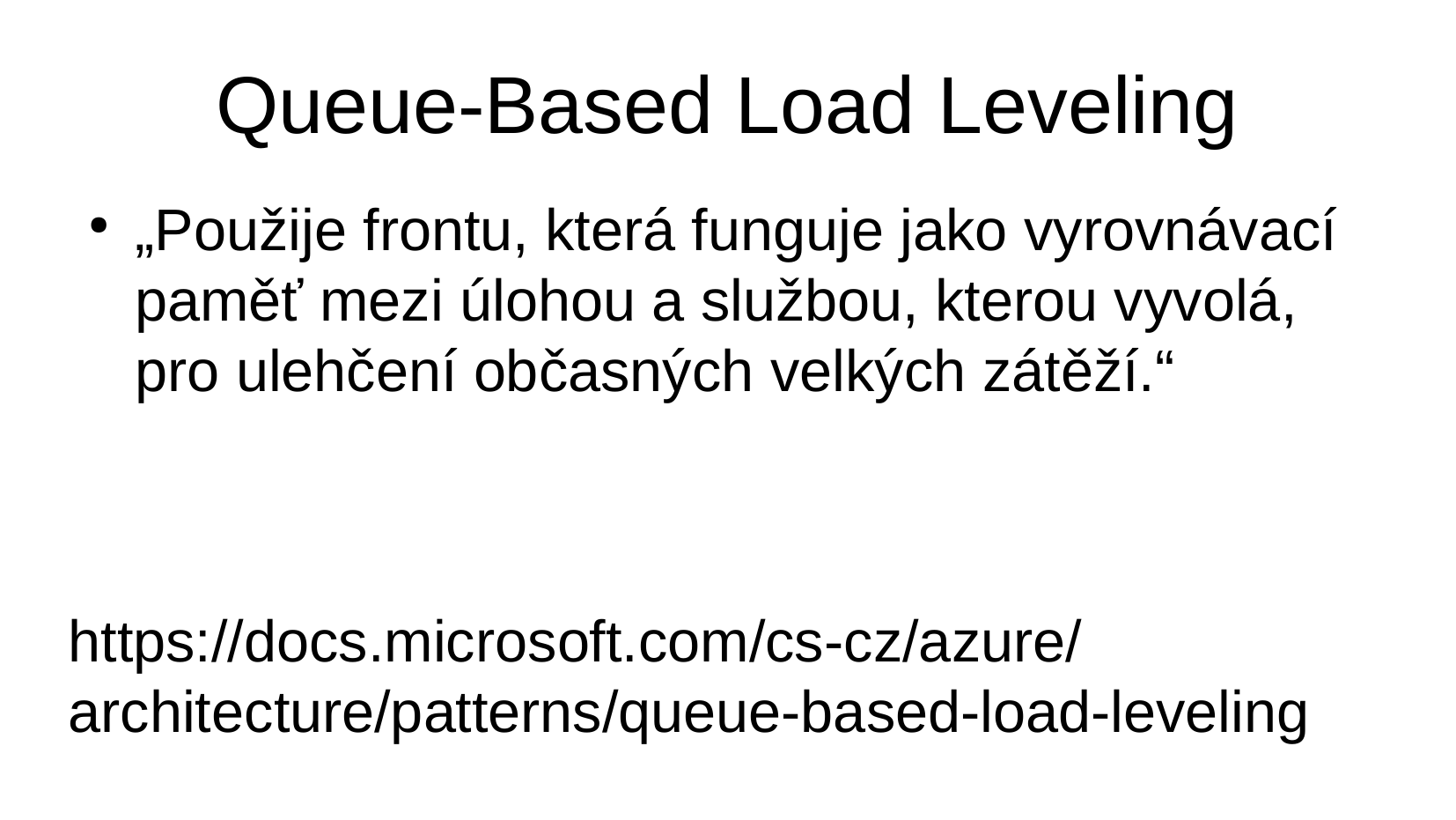

Queue-Based Load Leveling
„Použije frontu, která funguje jako vyrovnávací paměť mezi úlohou a službou, kterou vyvolá, pro ulehčení občasných velkých zátěží.“
https://docs.microsoft.com/cs-cz/azure/architecture/patterns/queue-based-load-leveling